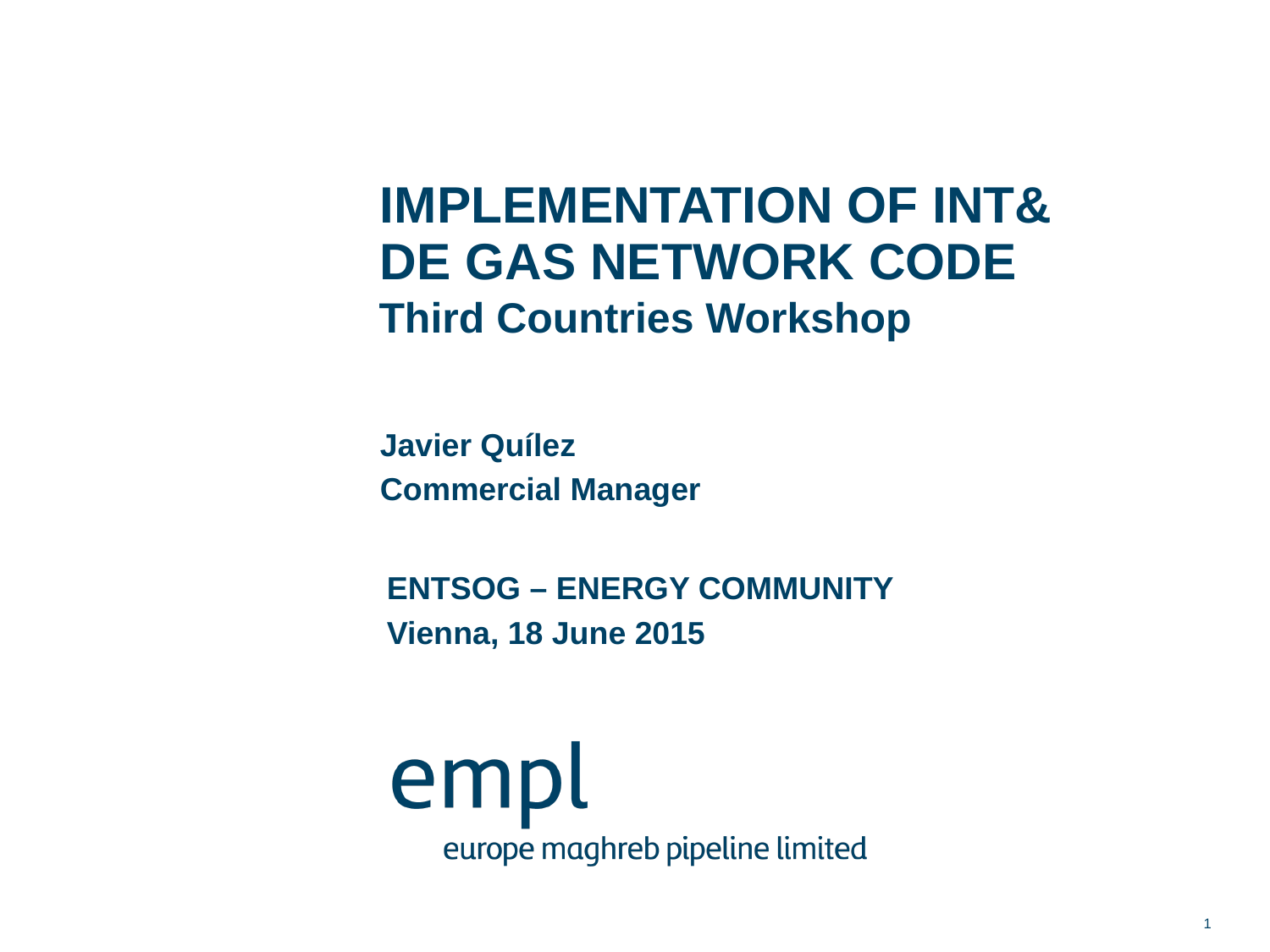

# IMPLEMENTATION OF INT& DE GAS NETWORK CODE
Third Countries Workshop
Javier Quílez
Commercial Manager
ENTSOG – ENERGY COMMUNITY
Vienna, 18 June 2015
1